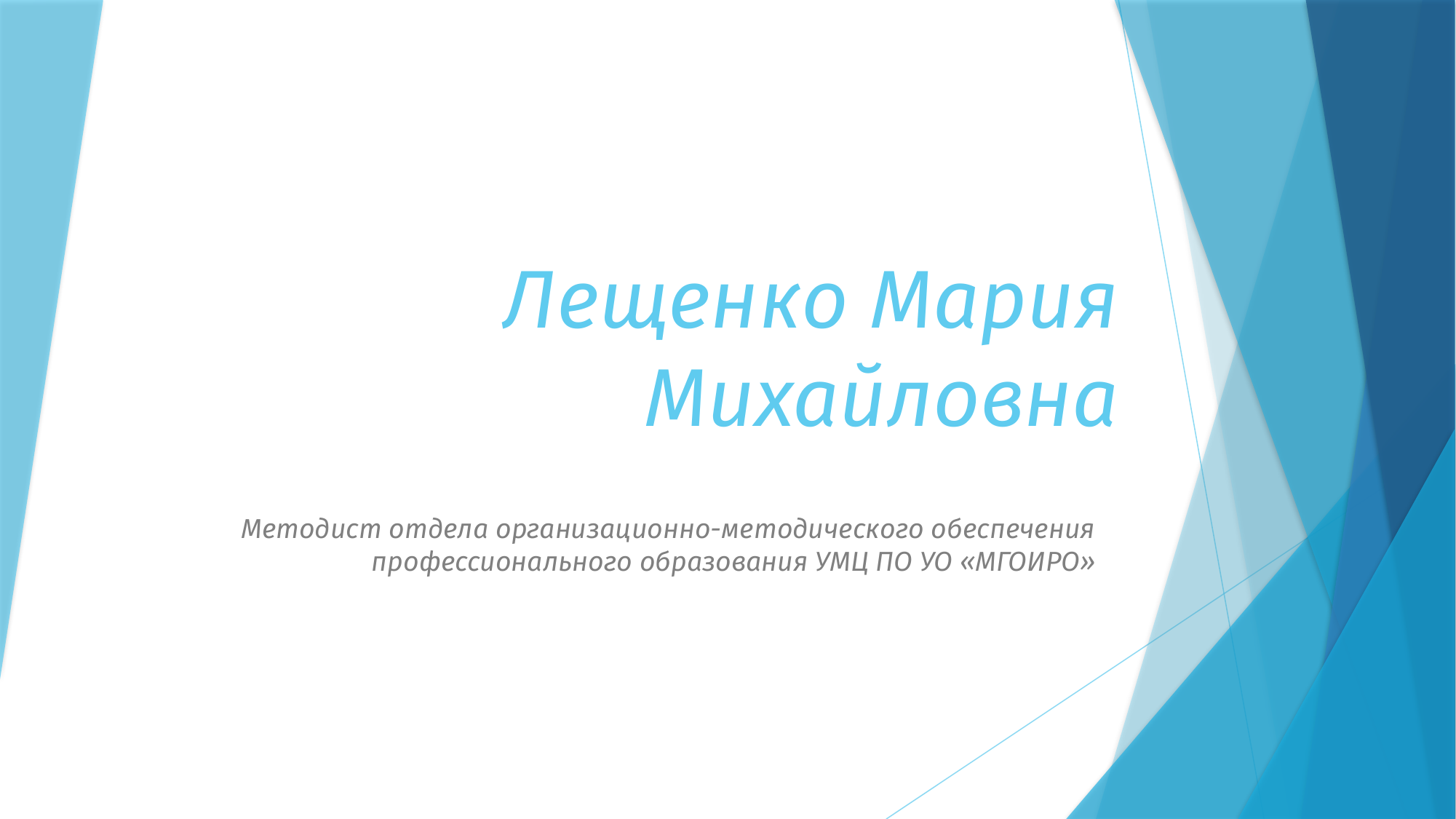

# Лещенко Мария Михайловна
Методист отдела организационно-методического обеспечения профессионального образования УМЦ ПО УО «МГОИРО»